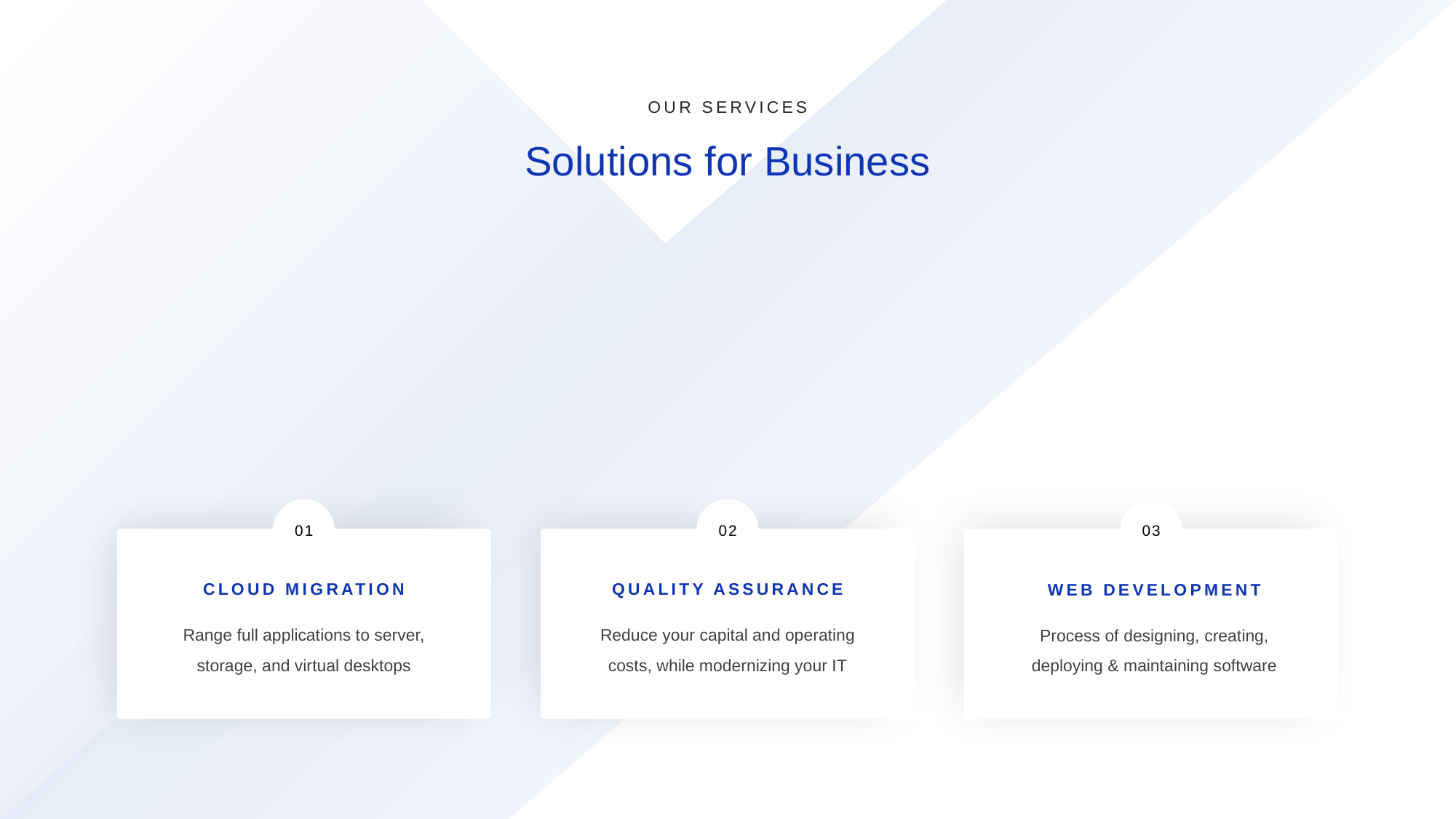

OUR SERVICES
Solutions for Business

01

02

03

CLOUD MIGRATION
QUALITY ASSURANCE
WEB DEVELOPMENT
Range full applications to server, storage, and virtual desktops
Reduce your capital and operating costs, while modernizing your IT
Process of designing, creating, deploying & maintaining software